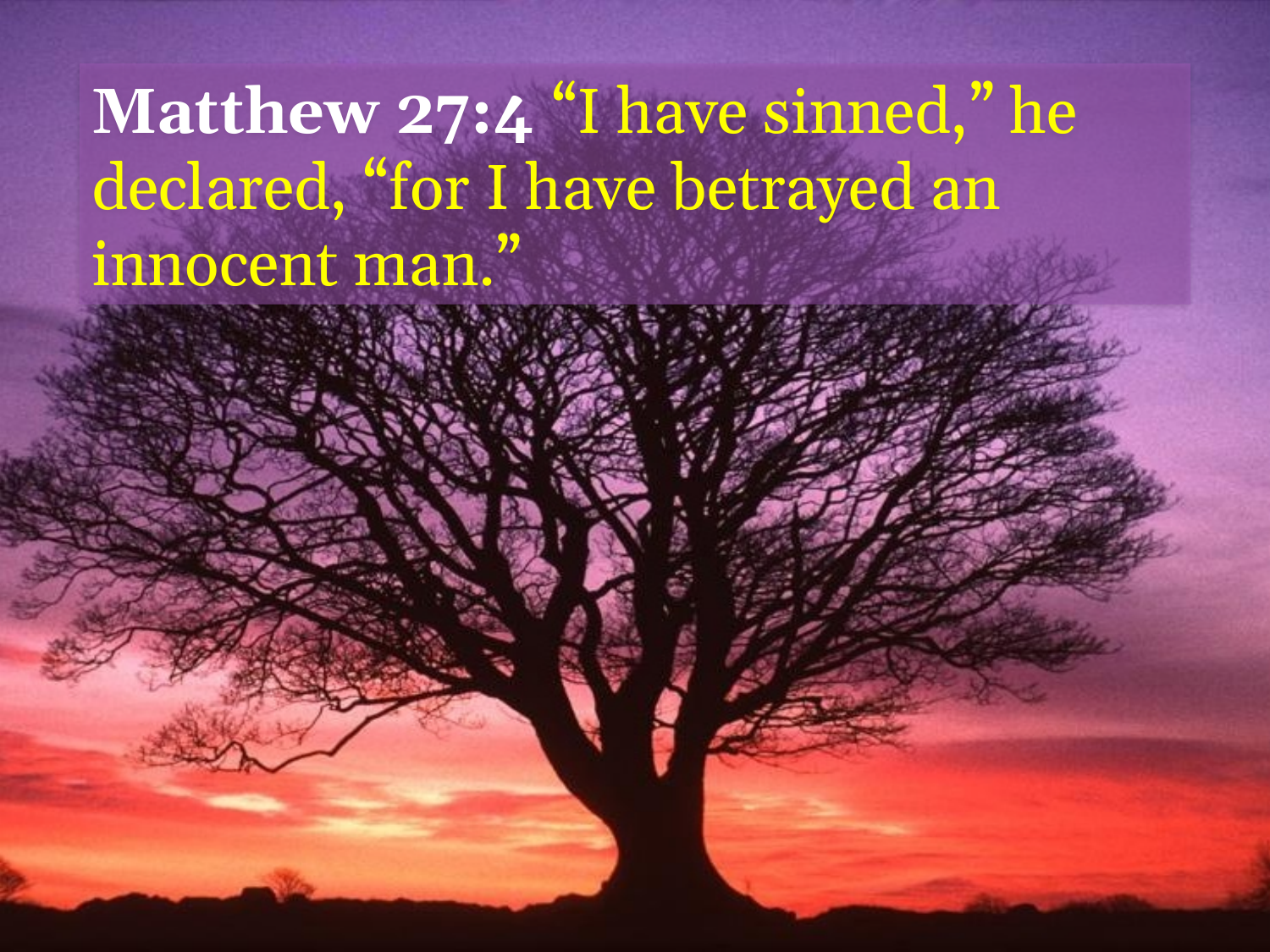

Matthew 27:4 “I have sinned,” he declared, “for I have betrayed an innocent man.”